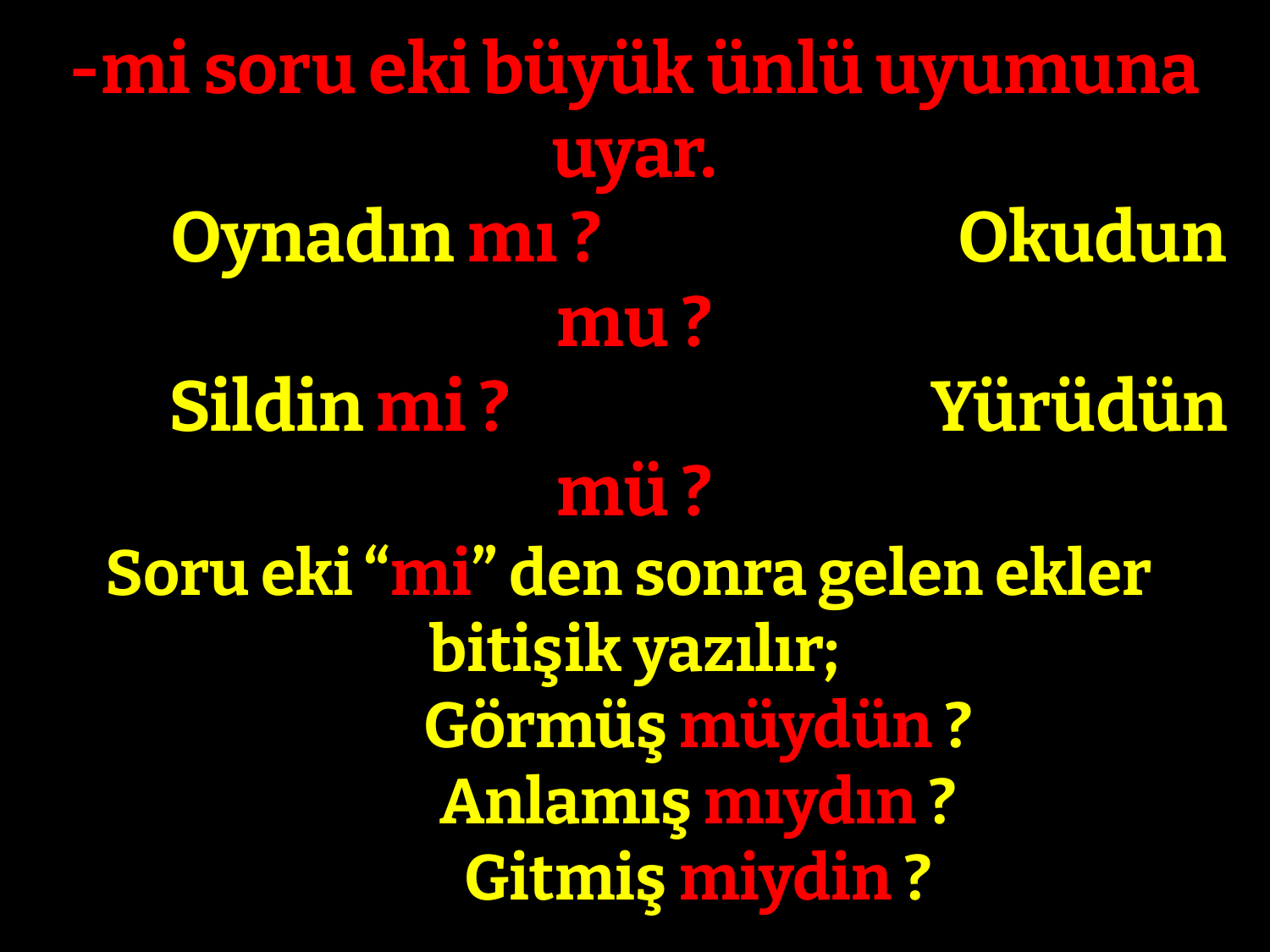

-mi soru eki büyük ünlü uyumuna uyar.
	Oynadın mı ?                            Okudun mu ?
	Sildin mi ?	                              Yürüdün mü ?
#
Soru eki “mi” den sonra gelen ekler  bitişik yazılır;
	Görmüş müydün ?
	Anlamış mıydın ?
	Gitmiş miydin ?